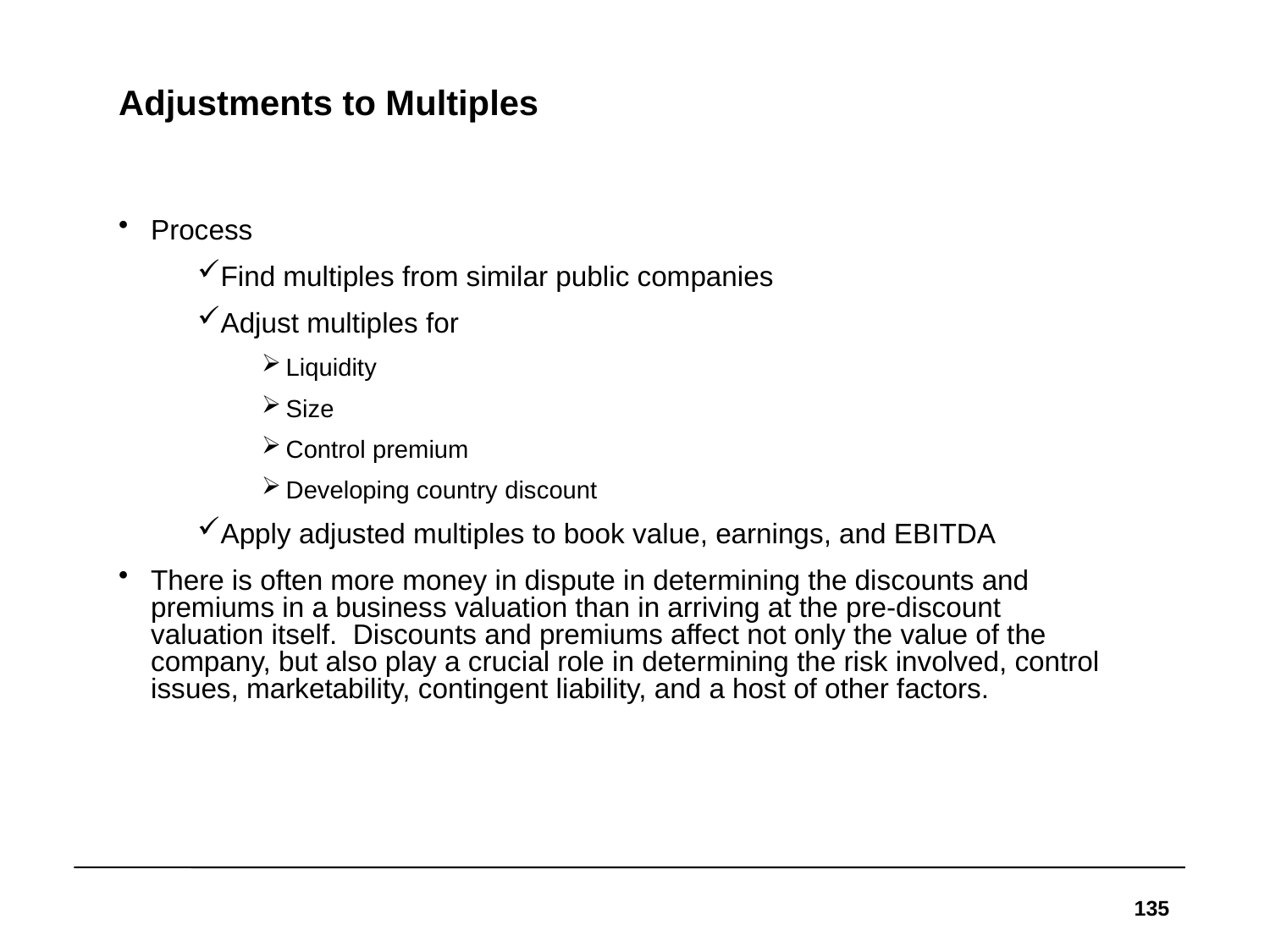

# Adjustments to Multiples
Process
Find multiples from similar public companies
Adjust multiples for
Liquidity
Size
Control premium
Developing country discount
Apply adjusted multiples to book value, earnings, and EBITDA
There is often more money in dispute in determining the discounts and premiums in a business valuation than in arriving at the pre-discount valuation itself.  Discounts and premiums affect not only the value of the company, but also play a crucial role in determining the risk involved, control issues, marketability, contingent liability, and a host of other factors.